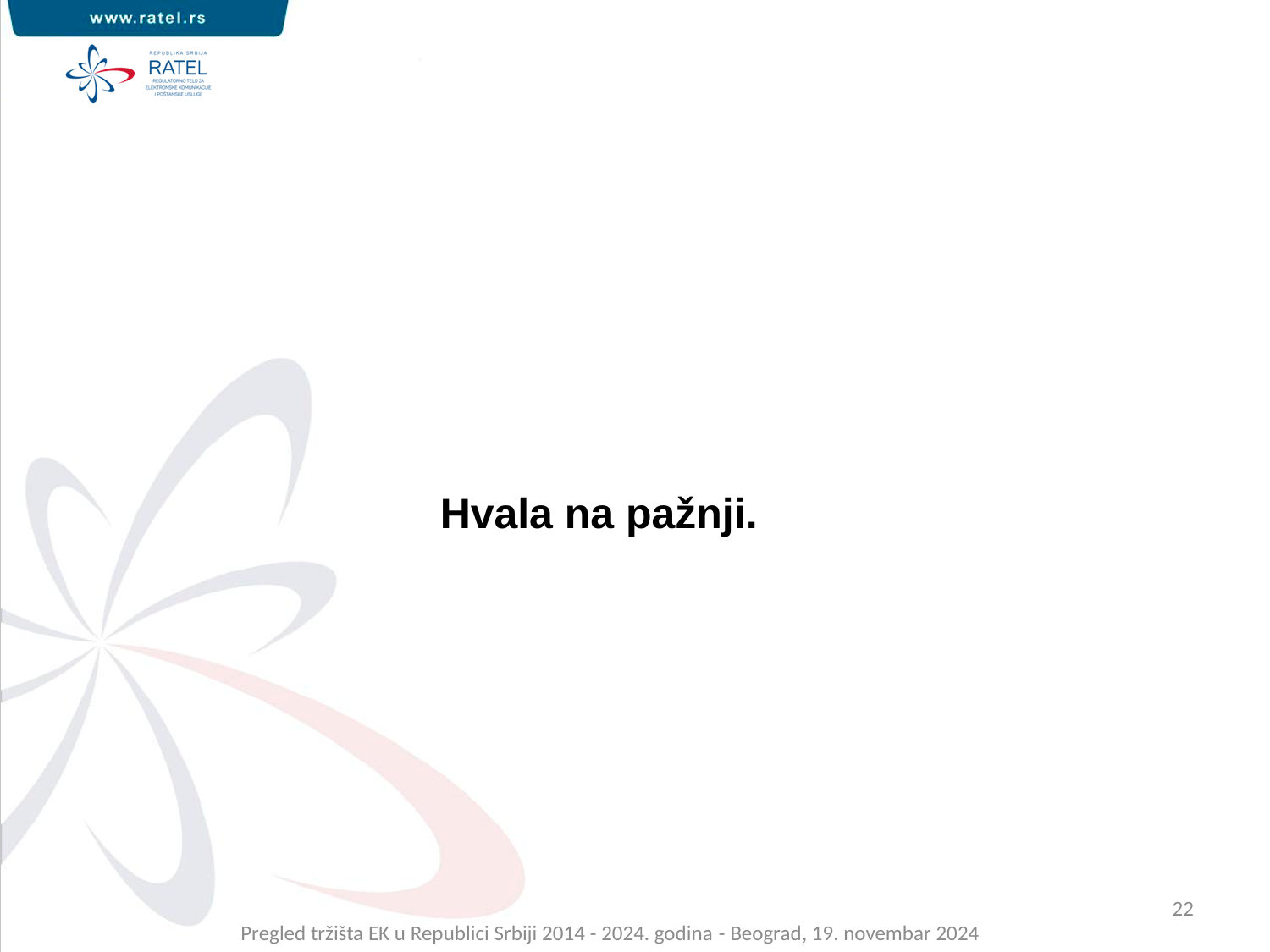

Hvala na pažnji.
22
Pregled tržišta EK u Republici Srbiji 2014 - 2024. godina - Beograd, 19. novembar 2024